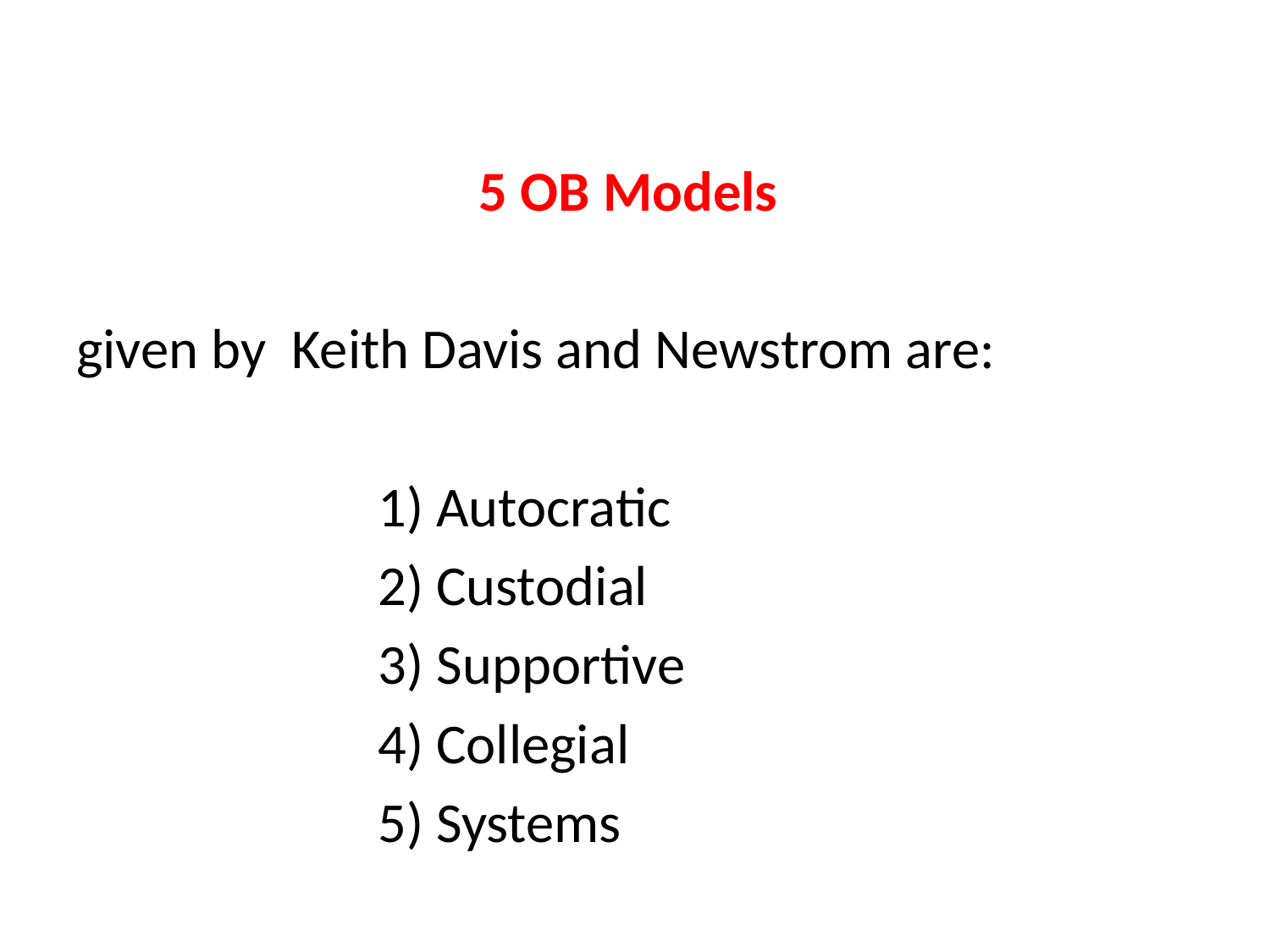

5 OB Models

given by  Keith Davis and Newstrom are:

			1) Autocratic
			2) Custodial
			3) Supportive
			4) Collegial
			5) Systems